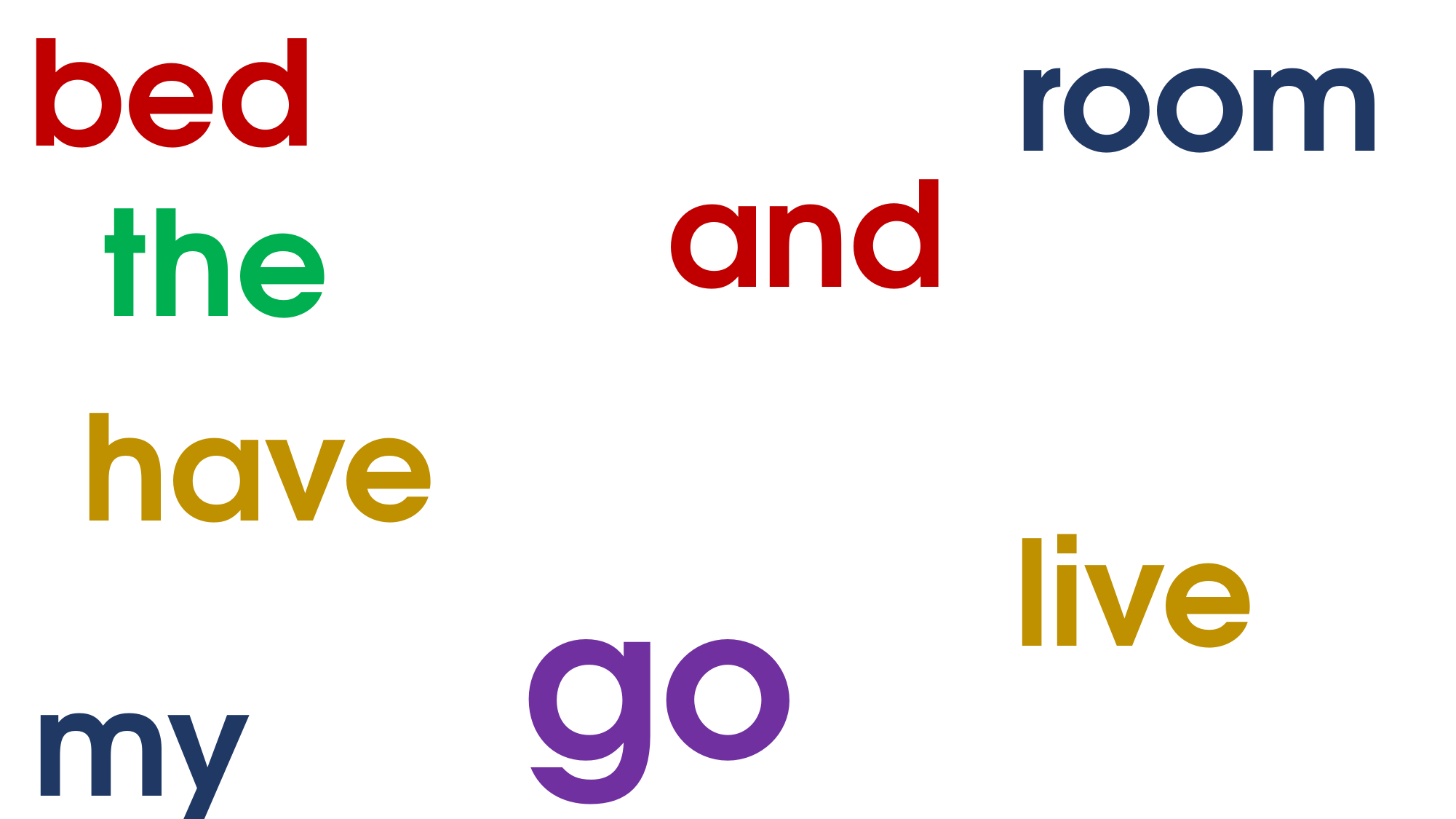

room
bed
and
the
have
live
go
my